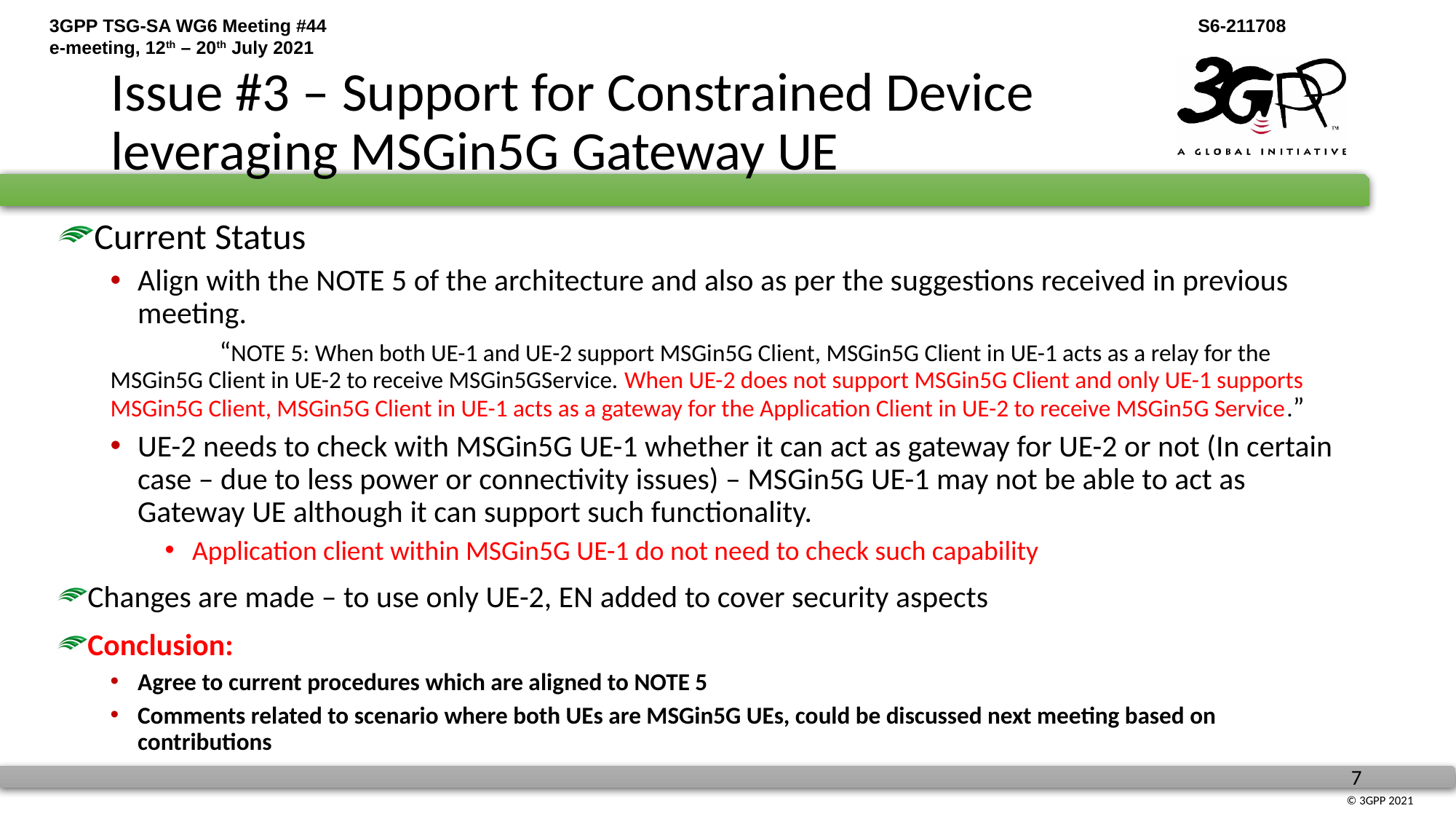

# Issue #3 – Support for Constrained Device leveraging MSGin5G Gateway UE
Current Status
Align with the NOTE 5 of the architecture and also as per the suggestions received in previous meeting.
	“NOTE 5: When both UE-1 and UE-2 support MSGin5G Client, MSGin5G Client in UE-1 acts as a relay for the MSGin5G Client in UE-2 to receive MSGin5GService. When UE-2 does not support MSGin5G Client and only UE-1 supports MSGin5G Client, MSGin5G Client in UE-1 acts as a gateway for the Application Client in UE-2 to receive MSGin5G Service.”
UE-2 needs to check with MSGin5G UE-1 whether it can act as gateway for UE-2 or not (In certain case – due to less power or connectivity issues) – MSGin5G UE-1 may not be able to act as Gateway UE although it can support such functionality.
Application client within MSGin5G UE-1 do not need to check such capability
Changes are made – to use only UE-2, EN added to cover security aspects
Conclusion:
Agree to current procedures which are aligned to NOTE 5
Comments related to scenario where both UEs are MSGin5G UEs, could be discussed next meeting based on contributions